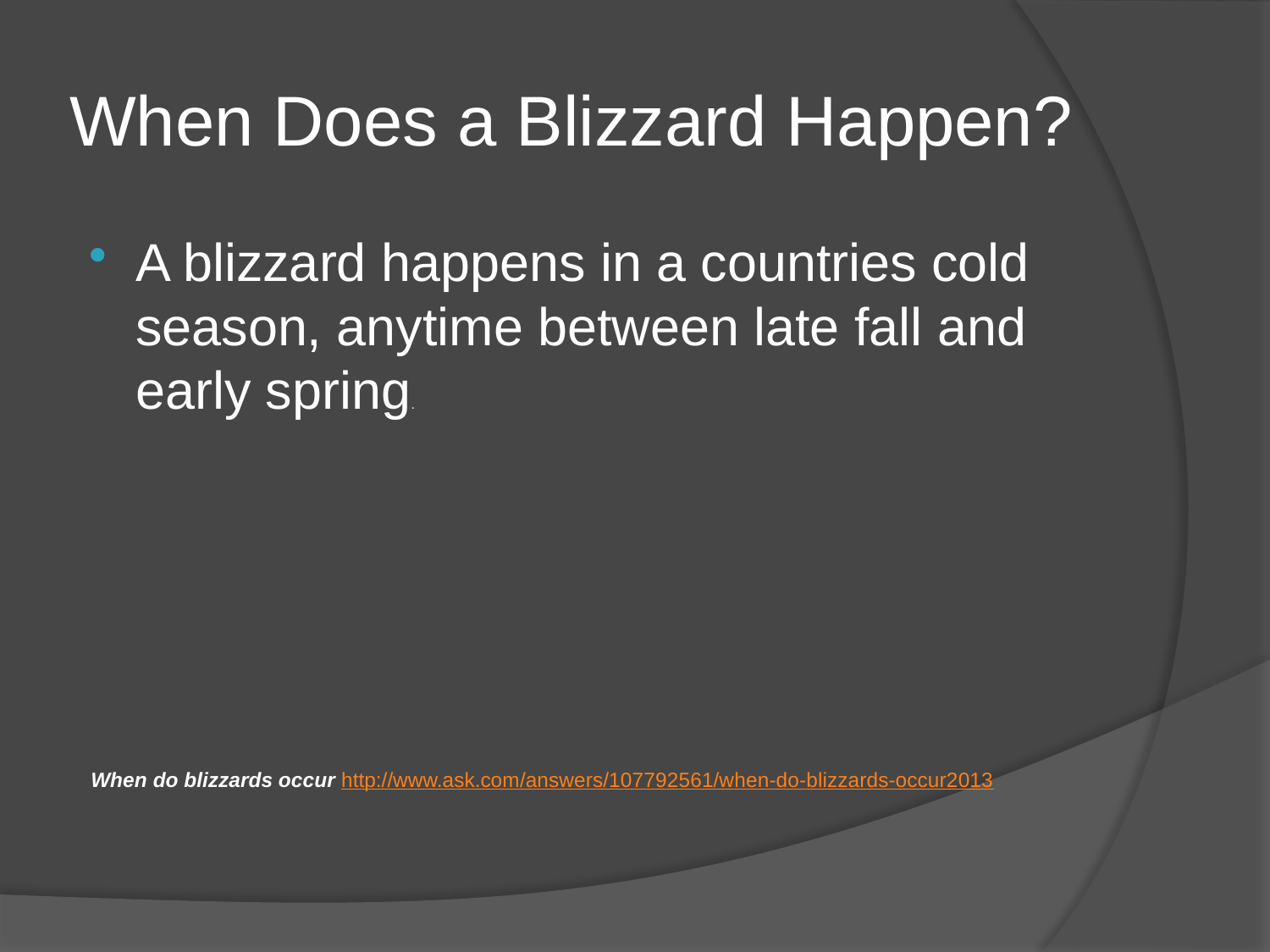

# When Does a Blizzard Happen?
A blizzard happens in a countries cold season, anytime between late fall and early spring.

When do blizzards occur http://www.ask.com/answers/107792561/when-do-blizzards-occur2013